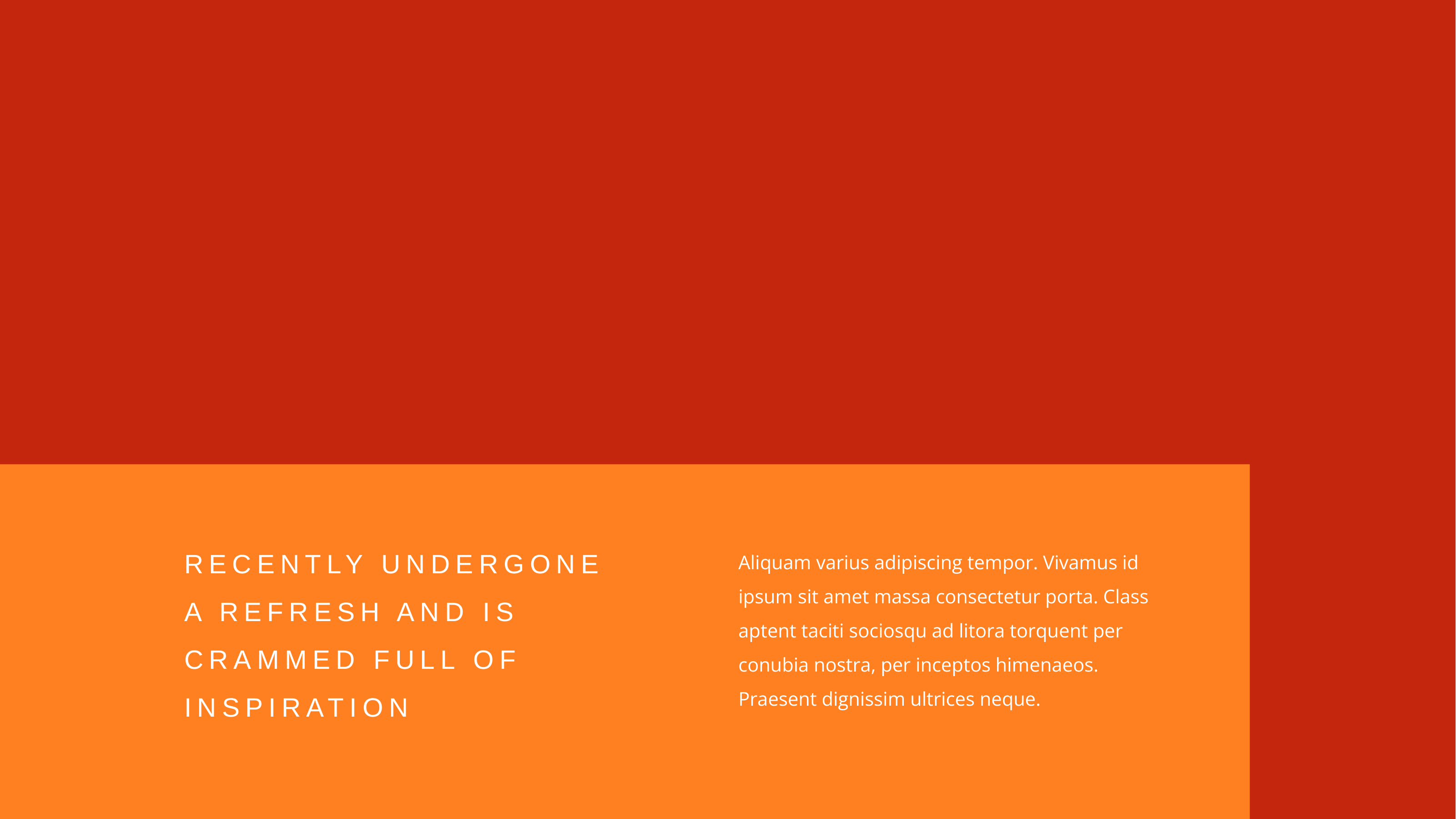

RECENTLY UNDERGONE A REFRESH AND IS CRAMMED FULL OF INSPIRATION
Aliquam varius adipiscing tempor. Vivamus id ipsum sit amet massa consectetur porta. Class aptent taciti sociosqu ad litora torquent per conubia nostra, per inceptos himenaeos. Praesent dignissim ultrices neque.